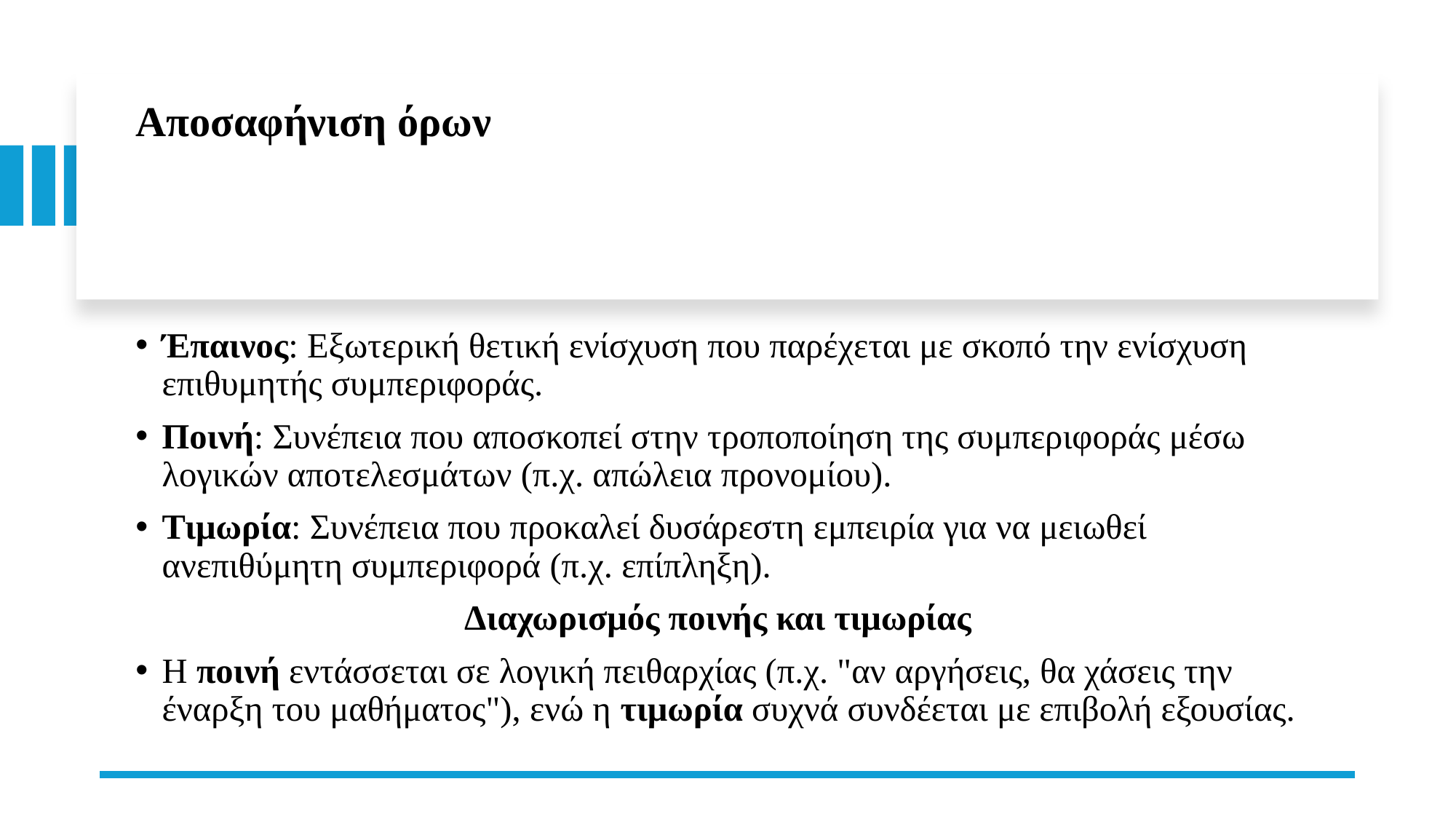

# Αποσαφήνιση όρων

Έπαινος: Εξωτερική θετική ενίσχυση που παρέχεται με σκοπό την ενίσχυση επιθυμητής συμπεριφοράς.
Ποινή: Συνέπεια που αποσκοπεί στην τροποποίηση της συμπεριφοράς μέσω λογικών αποτελεσμάτων (π.χ. απώλεια προνομίου).
Τιμωρία: Συνέπεια που προκαλεί δυσάρεστη εμπειρία για να μειωθεί ανεπιθύμητη συμπεριφορά (π.χ. επίπληξη).
Διαχωρισμός ποινής και τιμωρίας
Η ποινή εντάσσεται σε λογική πειθαρχίας (π.χ. "αν αργήσεις, θα χάσεις την έναρξη του μαθήματος"), ενώ η τιμωρία συχνά συνδέεται με επιβολή εξουσίας.